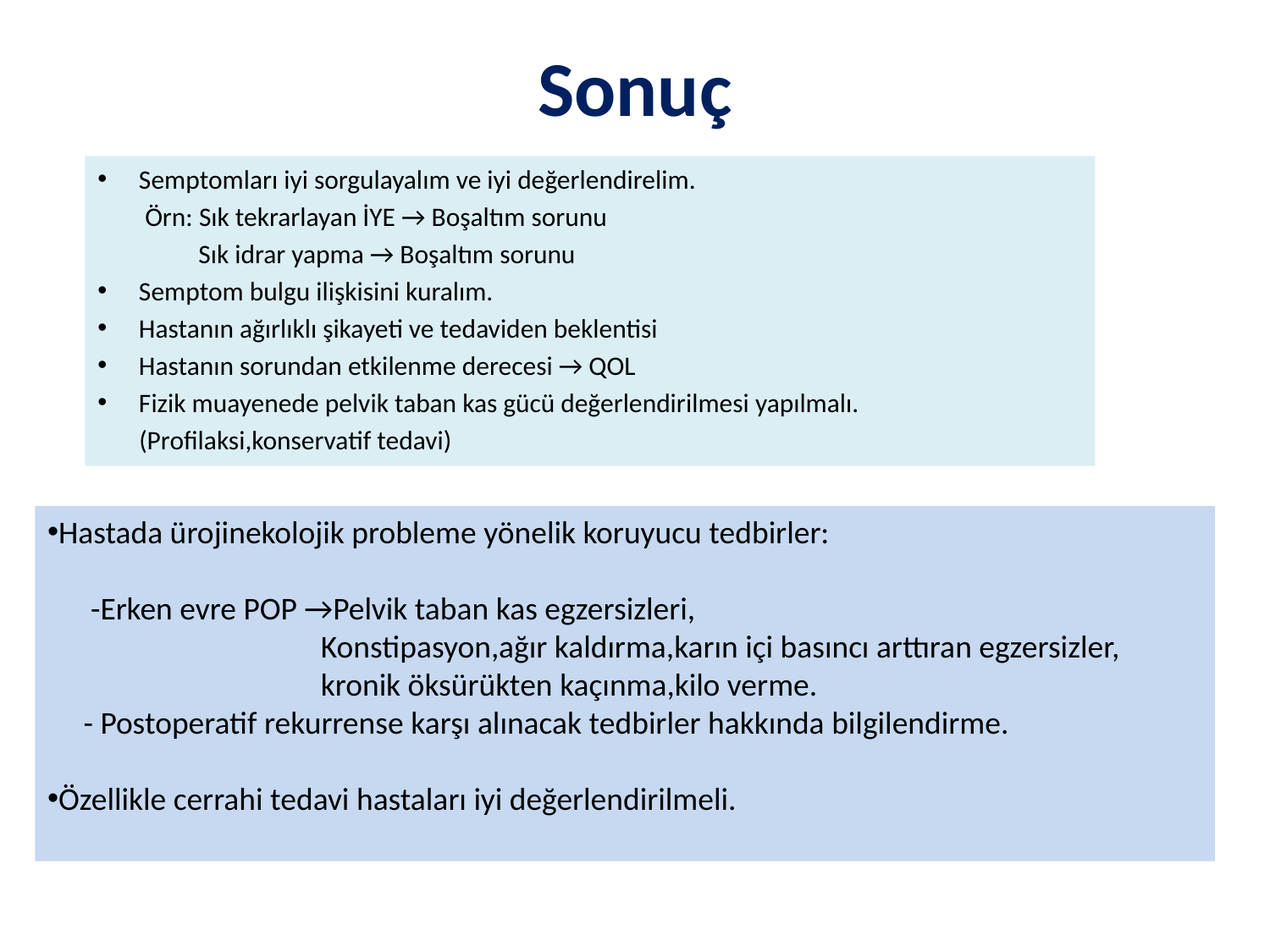

# Sonuç
Semptomları iyi sorgulayalım ve iyi değerlendirelim.
        Örn: Sık tekrarlayan İYE → Boşaltım sorunu
                 Sık idrar yapma → Boşaltım sorunu
Semptom bulgu ilişkisini kuralım.
Hastanın ağırlıklı şikayeti ve tedaviden beklentisi
Hastanın sorundan etkilenme derecesi → QOL
Fizik muayenede pelvik taban kas gücü değerlendirilmesi yapılmalı.
       (Profilaksi,konservatif tedavi)
Hastada ürojinekolojik probleme yönelik koruyucu tedbirler:

      -Erken evre POP →Pelvik taban kas egzersizleri,
                                      Konstipasyon,ağır kaldırma,karın içi basıncı arttıran egzersizler,
                                      kronik öksürükten kaçınma,kilo verme.
     - Postoperatif rekurrense karşı alınacak tedbirler hakkında bilgilendirme.

Özellikle cerrahi tedavi hastaları iyi değerlendirilmeli.